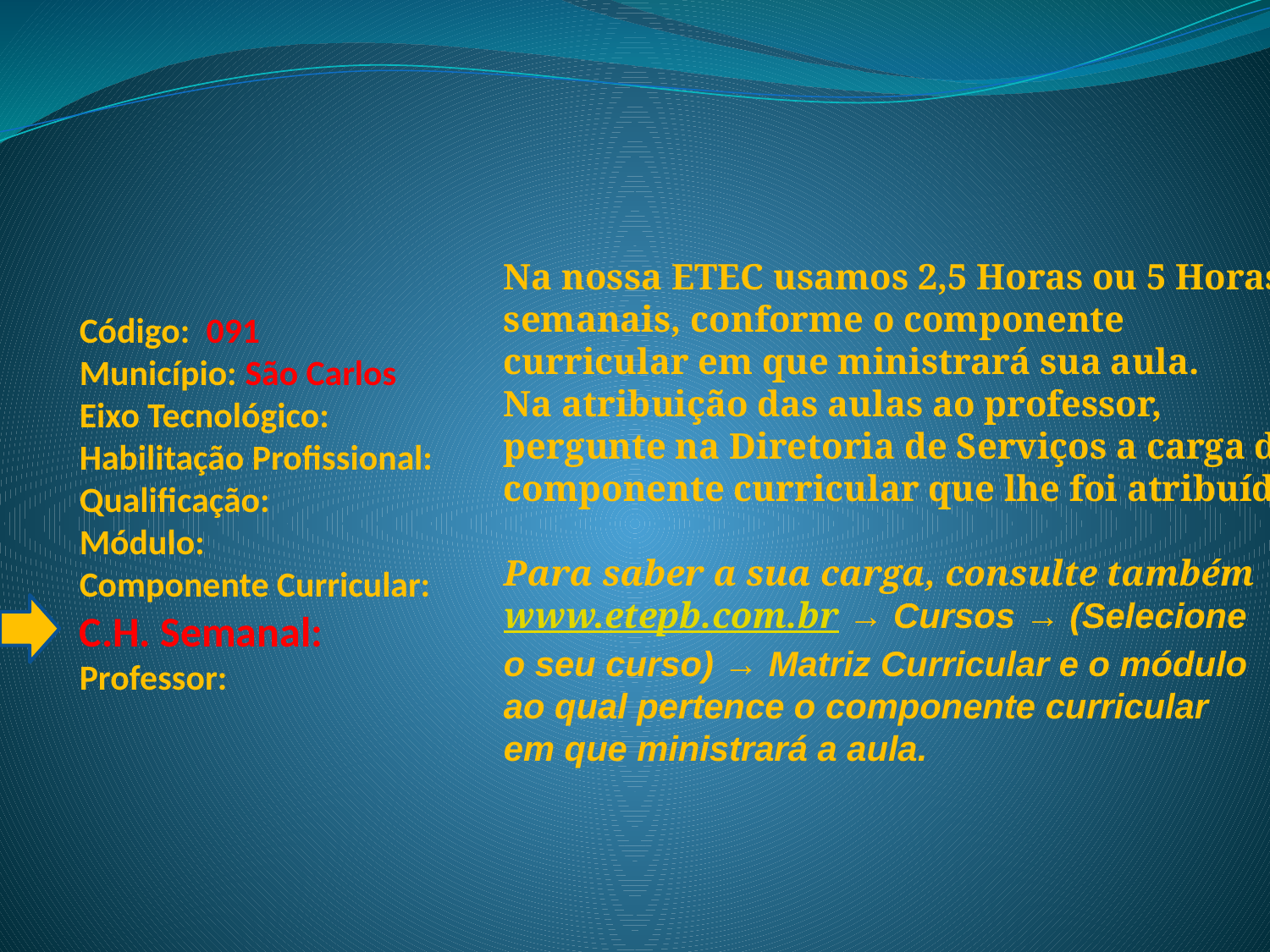

Na nossa ETEC usamos 2,5 Horas ou 5 Horas
semanais, conforme o componente
curricular em que ministrará sua aula.
Na atribuição das aulas ao professor,
pergunte na Diretoria de Serviços a carga do
componente curricular que lhe foi atribuída.

Para saber a sua carga, consulte também
www.etepb.com.br → Cursos → (Selecione
o seu curso) → Matriz Curricular e o módulo
ao qual pertence o componente curricular
em que ministrará a aula.

# Código:  091 Município: São Carlos Eixo Tecnológico: Habilitação Profissional: Qualificação: Módulo: Componente Curricular: C.H. Semanal: Professor: